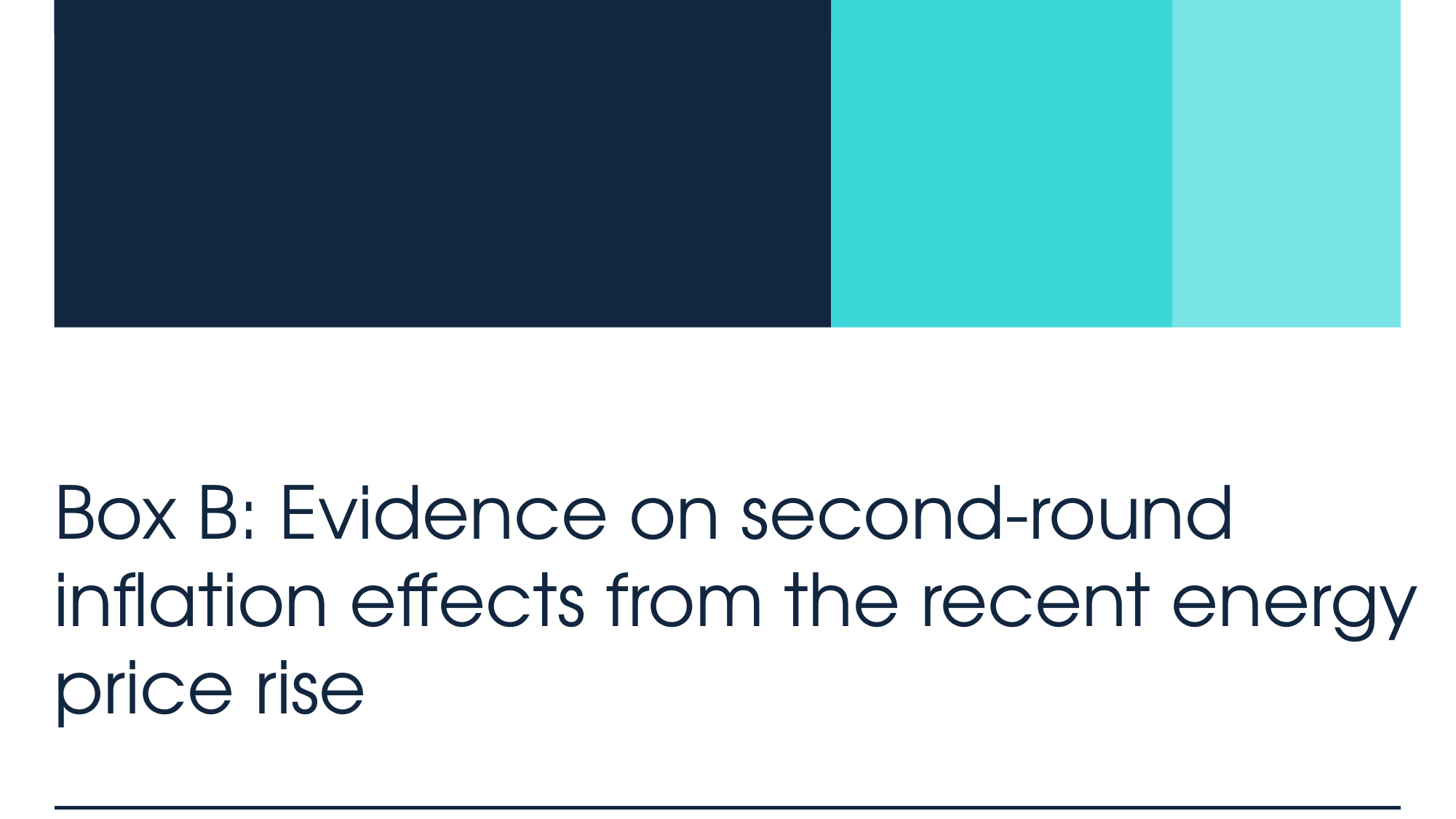

Box B: Evidence on second-round inflation effects from the recent energy price rise